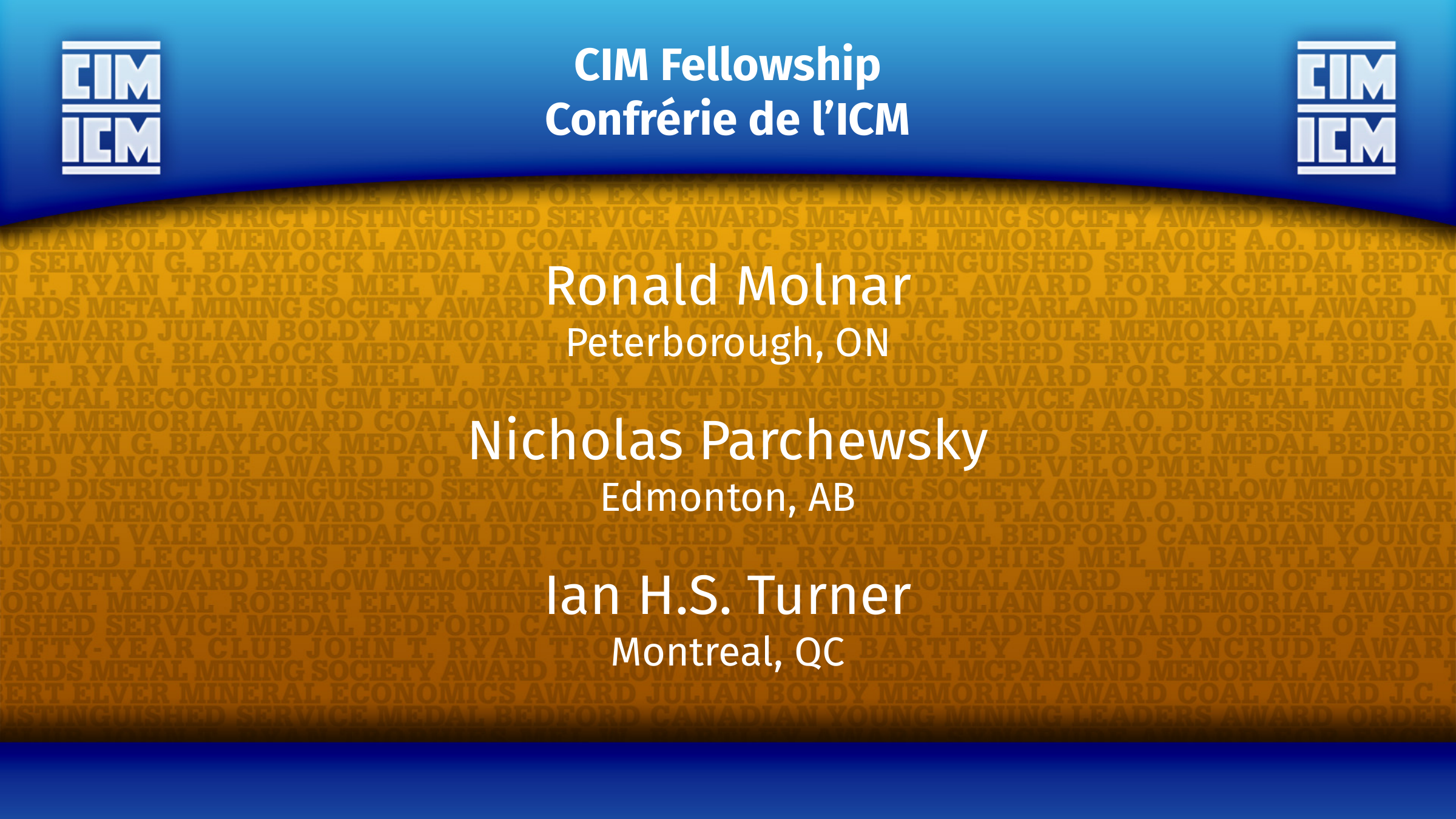

CIM Fellowship
Confrérie de l’ICM
Ronald Molnar
Peterborough, ON

Nicholas Parchewsky
Edmonton, AB

Ian H.S. Turner
Montreal, QC